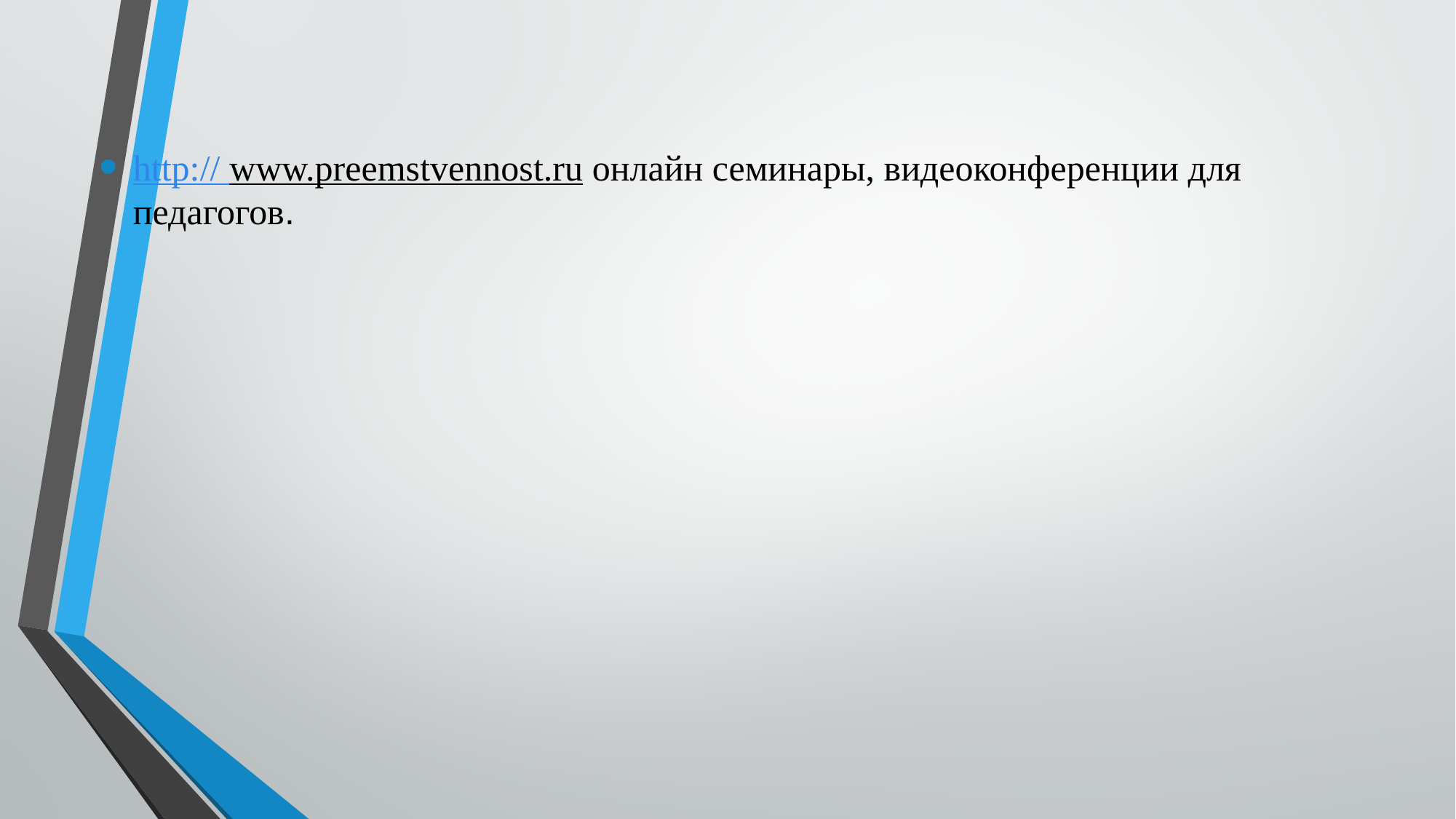

http:// www.preemstvennost.ru онлайн семинары, видеоконференции для педагогов.